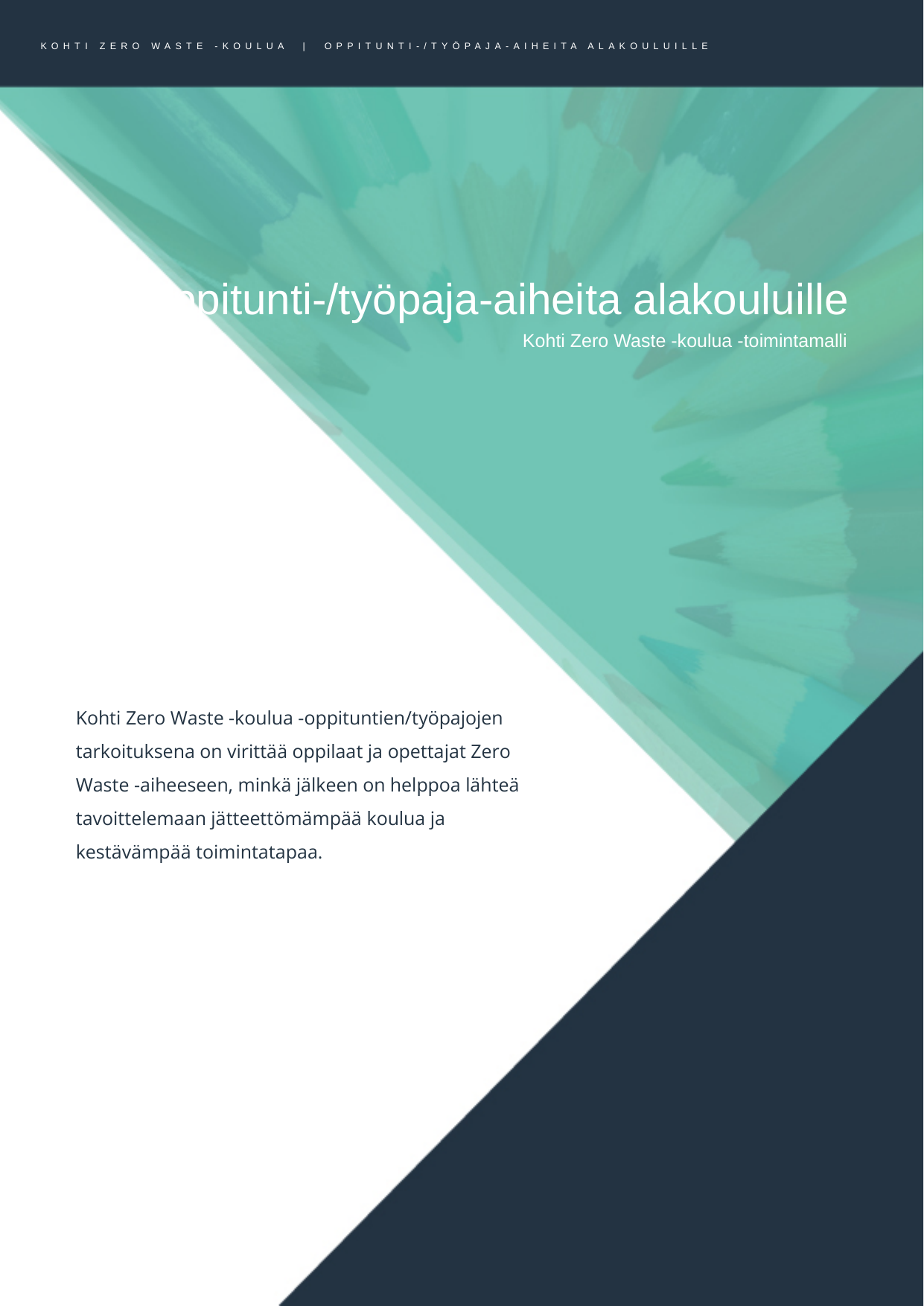

KOHTI ZERO WASTE -KOULUA  |  OPPITUNTI-/TYÖPAJA-AIHEITA ALAKOULUILLE
# Oppitunti-/työpaja-aiheita alakouluille
Kohti Zero Waste -koulua -toimintamalli
Kohti Zero Waste -koulua -oppituntien/työpajojen tarkoituksena on virittää oppilaat ja opettajat Zero Waste -aiheeseen, minkä jälkeen on helppoa lähteä tavoittelemaan jätteettömämpää koulua ja kestävämpää toimintatapaa.